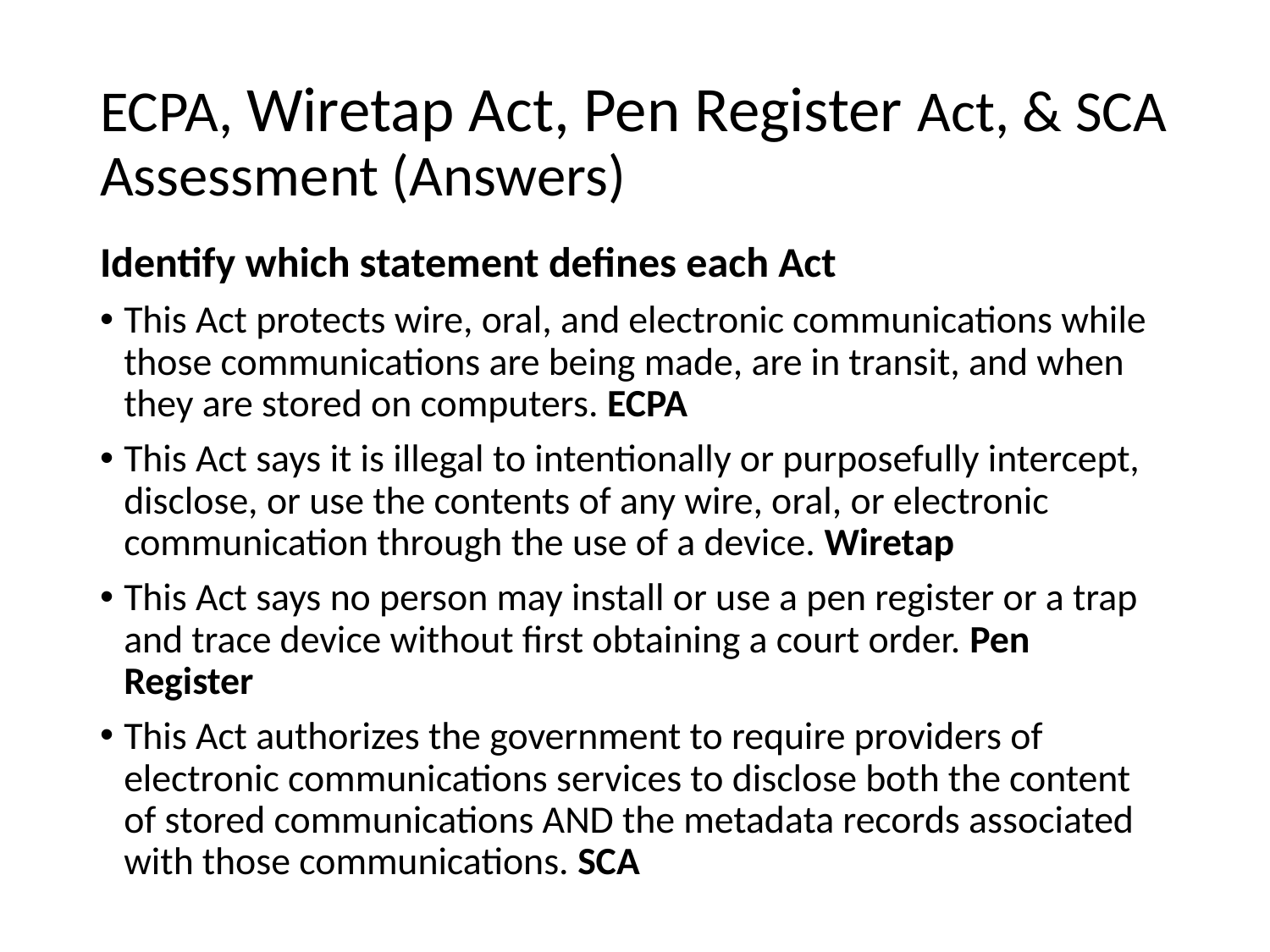

# ECPA, Wiretap Act, Pen Register Act, & SCA Assessment (Answers)
Identify which statement defines each Act
This Act protects wire, oral, and electronic communications while those communications are being made, are in transit, and when they are stored on computers. ECPA
This Act says it is illegal to intentionally or purposefully intercept, disclose, or use the contents of any wire, oral, or electronic communication through the use of a device. Wiretap
This Act says no person may install or use a pen register or a trap and trace device without first obtaining a court order. Pen Register
This Act authorizes the government to require providers of electronic communications services to disclose both the content of stored communications AND the metadata records associated with those communications. SCA